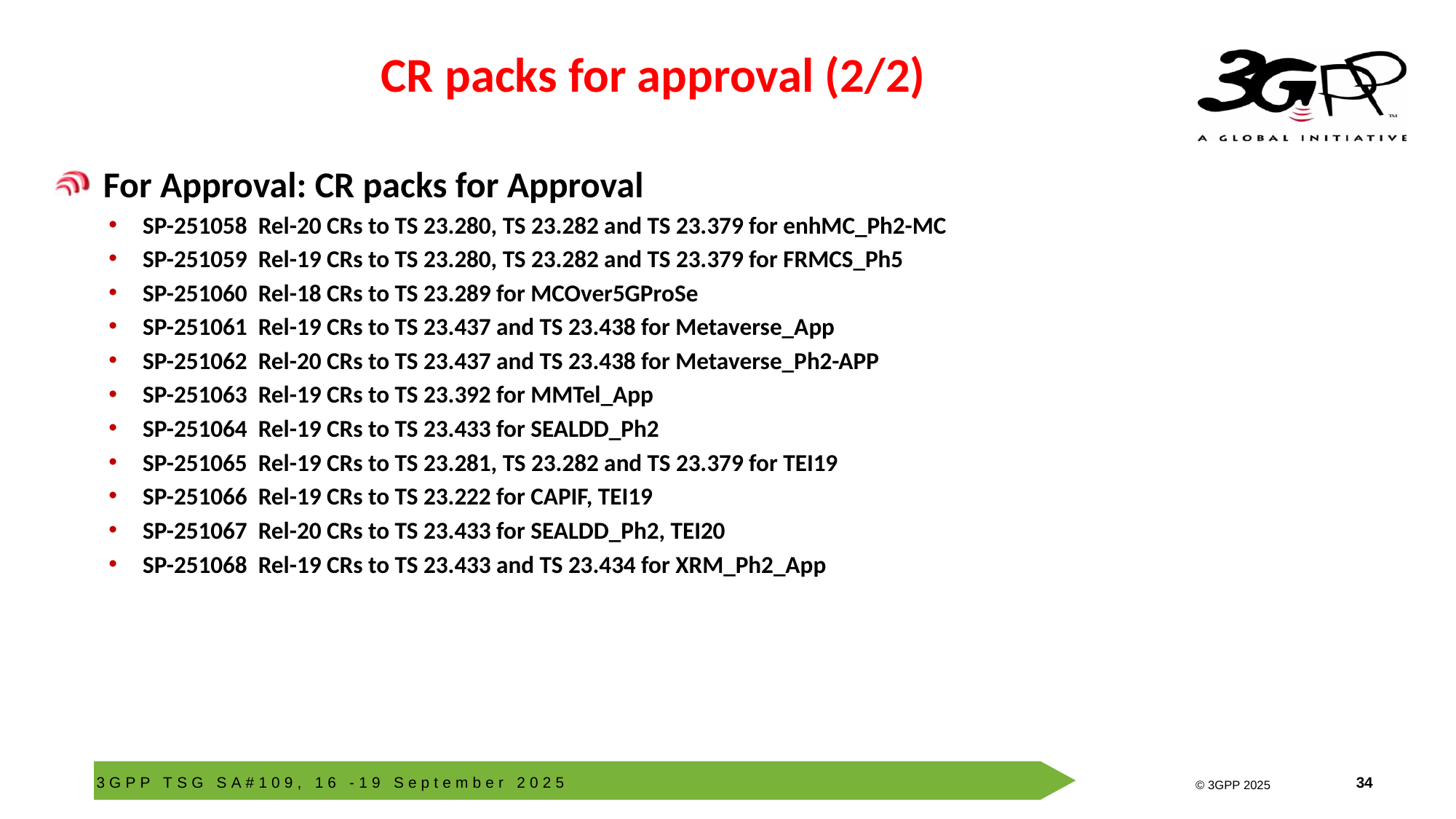

# CR packs for approval (2/2)
 For Approval: CR packs for Approval
SP-251058  Rel-20 CRs to TS 23.280, TS 23.282 and TS 23.379 for enhMC_Ph2-MC
SP-251059  Rel-19 CRs to TS 23.280, TS 23.282 and TS 23.379 for FRMCS_Ph5
SP-251060  Rel-18 CRs to TS 23.289 for MCOver5GProSe
SP-251061  Rel-19 CRs to TS 23.437 and TS 23.438 for Metaverse_App
SP-251062  Rel-20 CRs to TS 23.437 and TS 23.438 for Metaverse_Ph2-APP
SP-251063  Rel-19 CRs to TS 23.392 for MMTel_App
SP-251064  Rel-19 CRs to TS 23.433 for SEALDD_Ph2
SP-251065  Rel-19 CRs to TS 23.281, TS 23.282 and TS 23.379 for TEI19
SP-251066  Rel-19 CRs to TS 23.222 for CAPIF, TEI19
SP-251067  Rel-20 CRs to TS 23.433 for SEALDD_Ph2, TEI20
SP-251068  Rel-19 CRs to TS 23.433 and TS 23.434 for XRM_Ph2_App